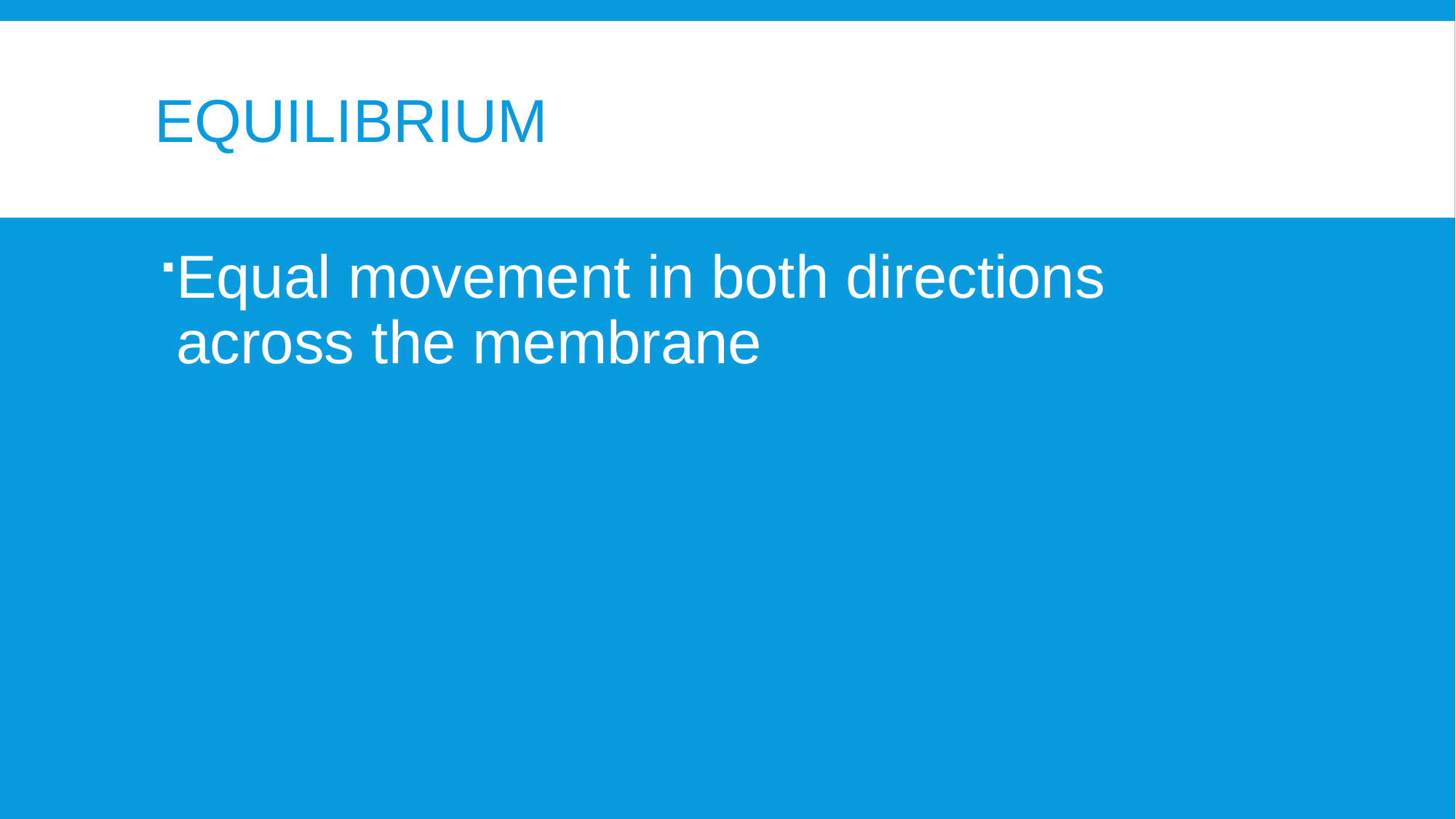

# Equilibrium
Equal movement in both directions across the membrane